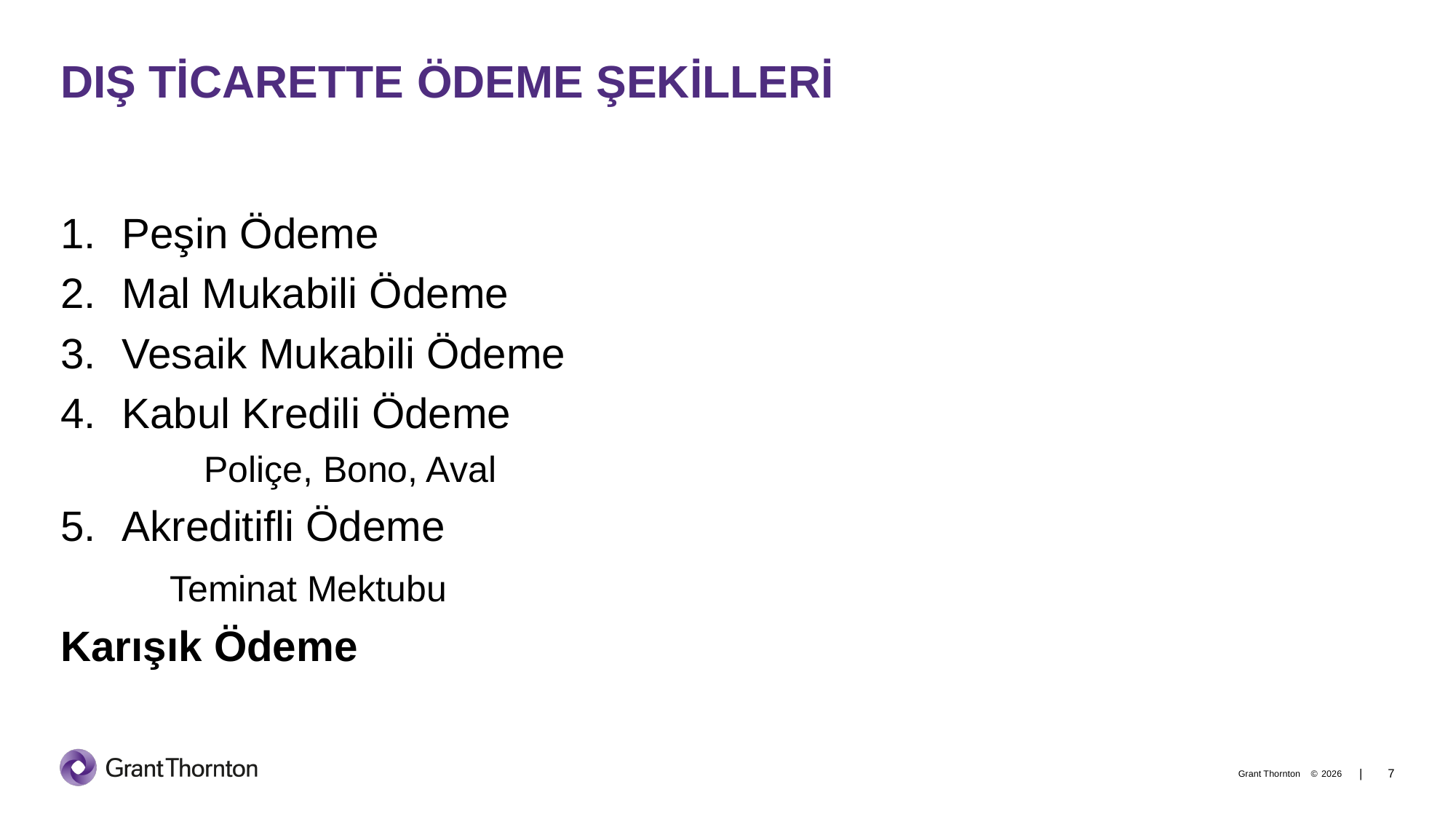

# DIŞ TİCARETTE ÖDEME ŞEKİLLERİ
Peşin Ödeme
Mal Mukabili Ödeme
Vesaik Mukabili Ödeme
Kabul Kredili Ödeme
	Poliçe, Bono, Aval
Akreditifli Ödeme
	Teminat Mektubu
Karışık Ödeme
7